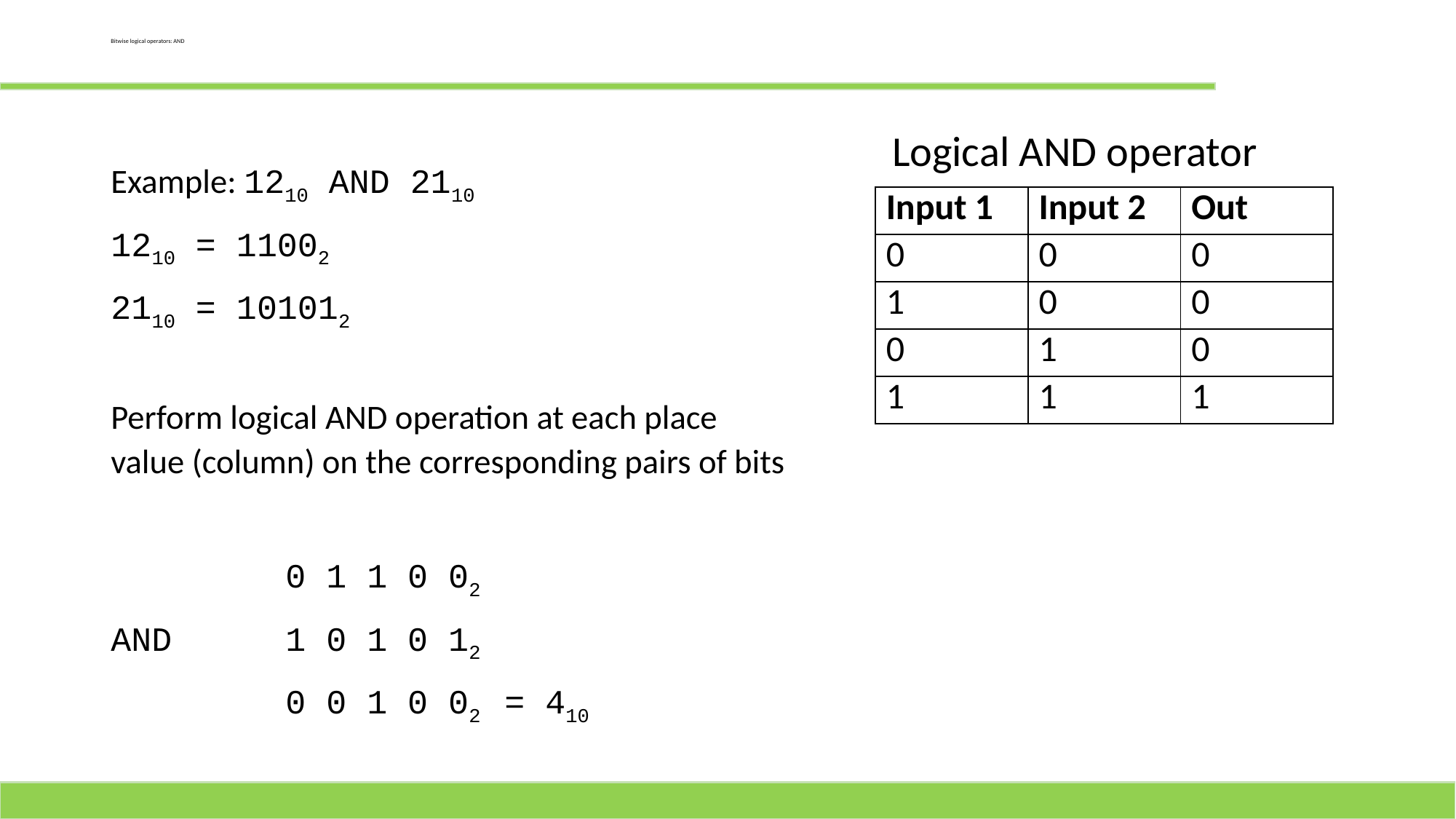

# Bitwise logical operators: AND
Logical AND operator
Example: 1210 AND 2110
1210 = 11002
2110 = 101012

Perform logical AND operation at each place value (column) on the corresponding pairs of bits

		0 1 1 0 02
AND		1 0 1 0 12
		0 0 1 0 02  = 410
| Input 1 | Input 2 | Out |
| --- | --- | --- |
| 0 | 0 | 0 |
| 1 | 0 | 0 |
| 0 | 1 | 0 |
| 1 | 1 | 1 |